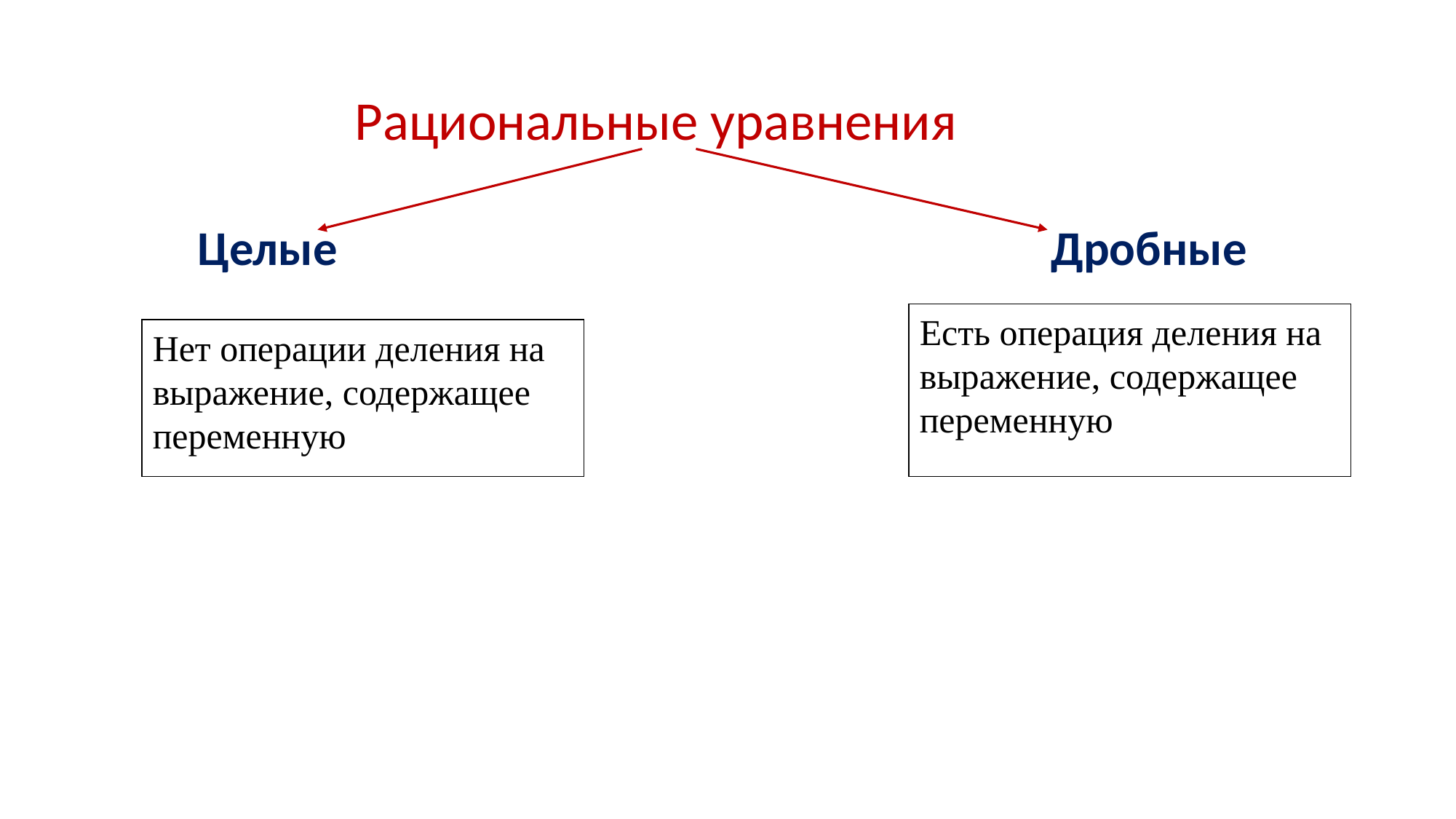

# Рациональные уравнения
         Целые                                                                          Дробные

Есть операция деления на выражение, содержащее переменную
Нет операции деления на выражение, содержащее переменную